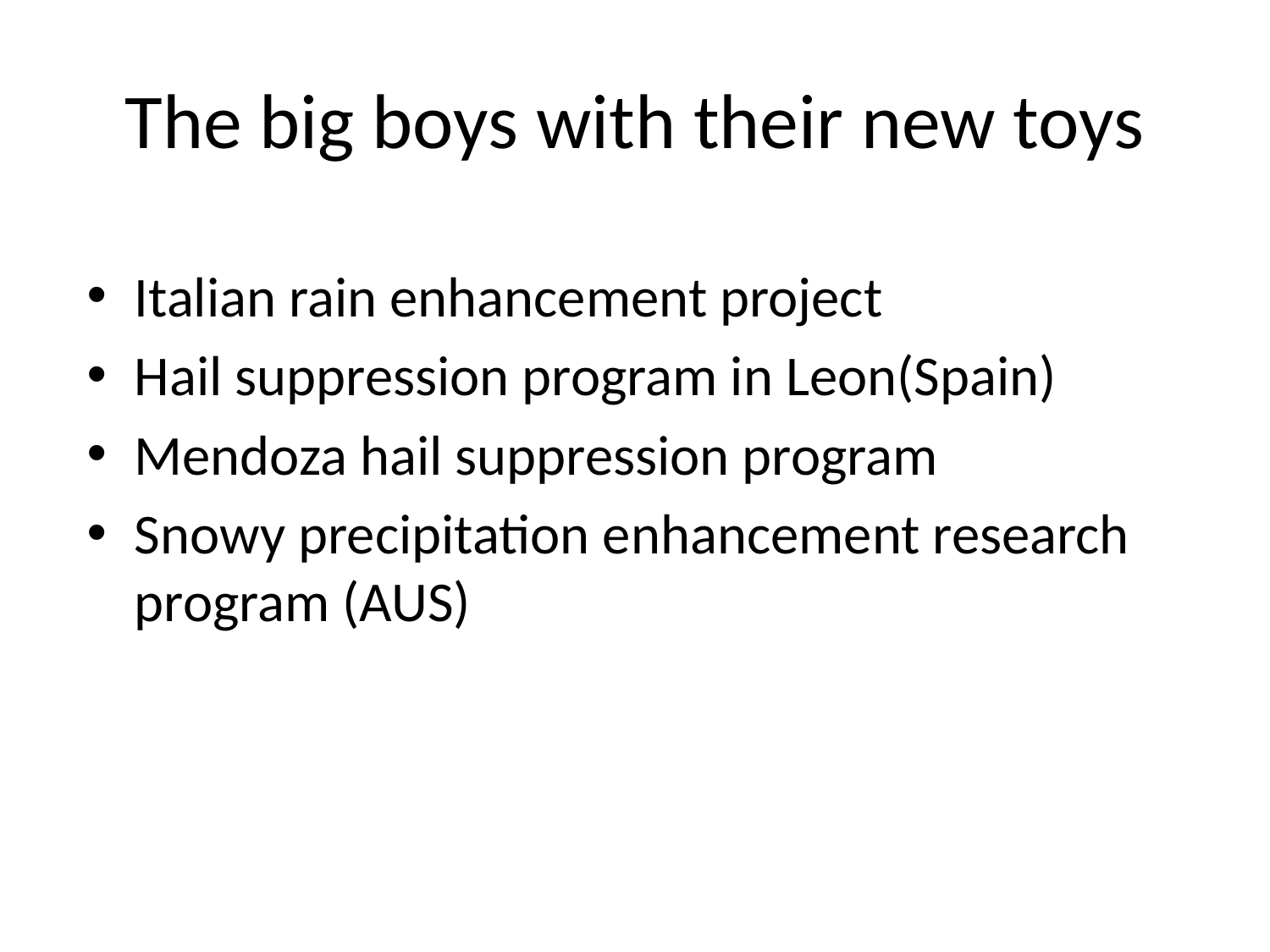

# The big boys with their new toys
Italian rain enhancement project
Hail suppression program in Leon(Spain)
Mendoza hail suppression program
Snowy precipitation enhancement research program (AUS)